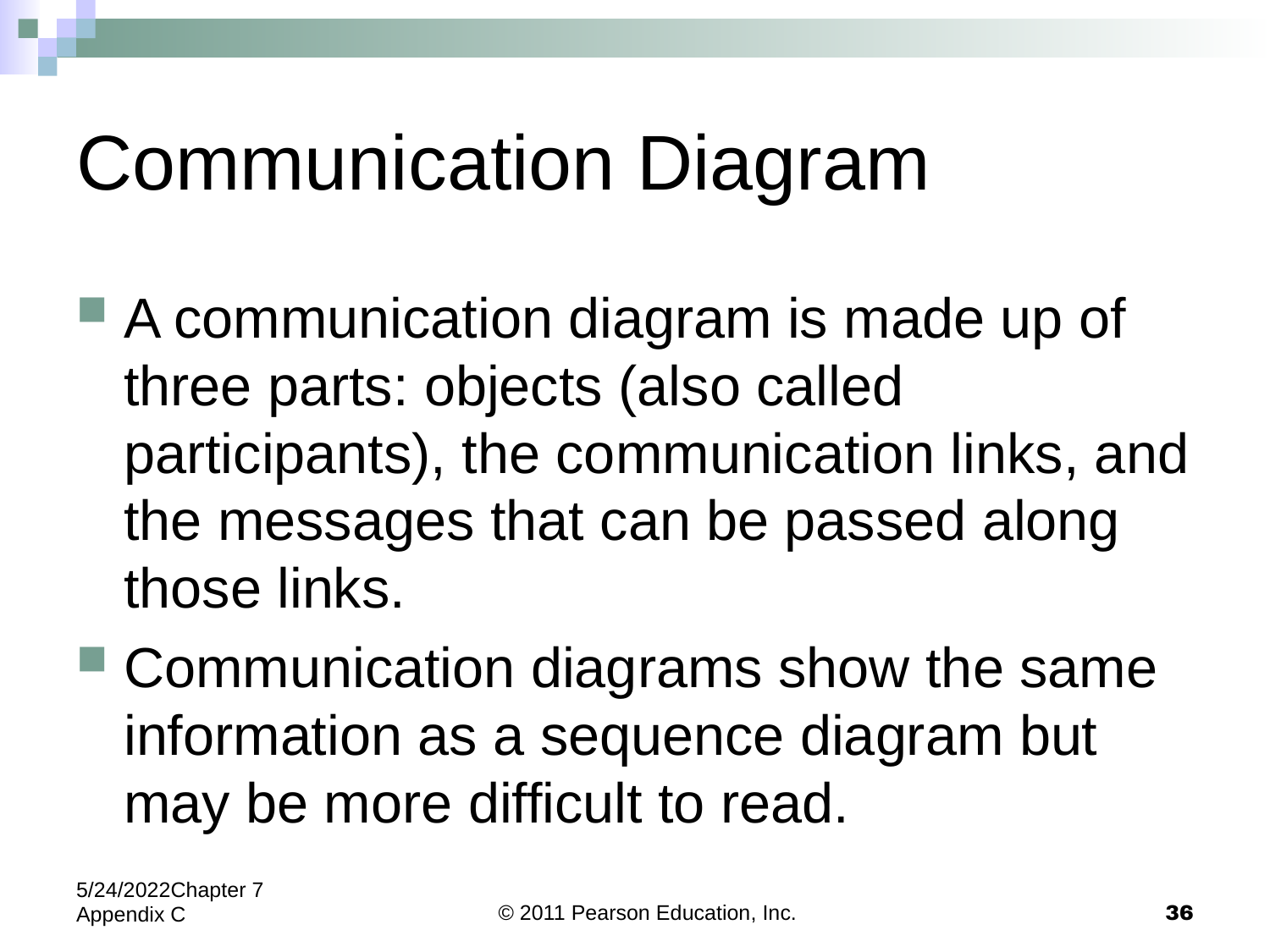

# Communication Diagram
A communication diagram is made up of three parts: objects (also called participants), the communication links, and the messages that can be passed along those links.
Communication diagrams show the same information as a sequence diagram but may be more difficult to read.
5/24/2022Chapter 7 Appendix C
© 2011 Pearson Education, Inc.
36